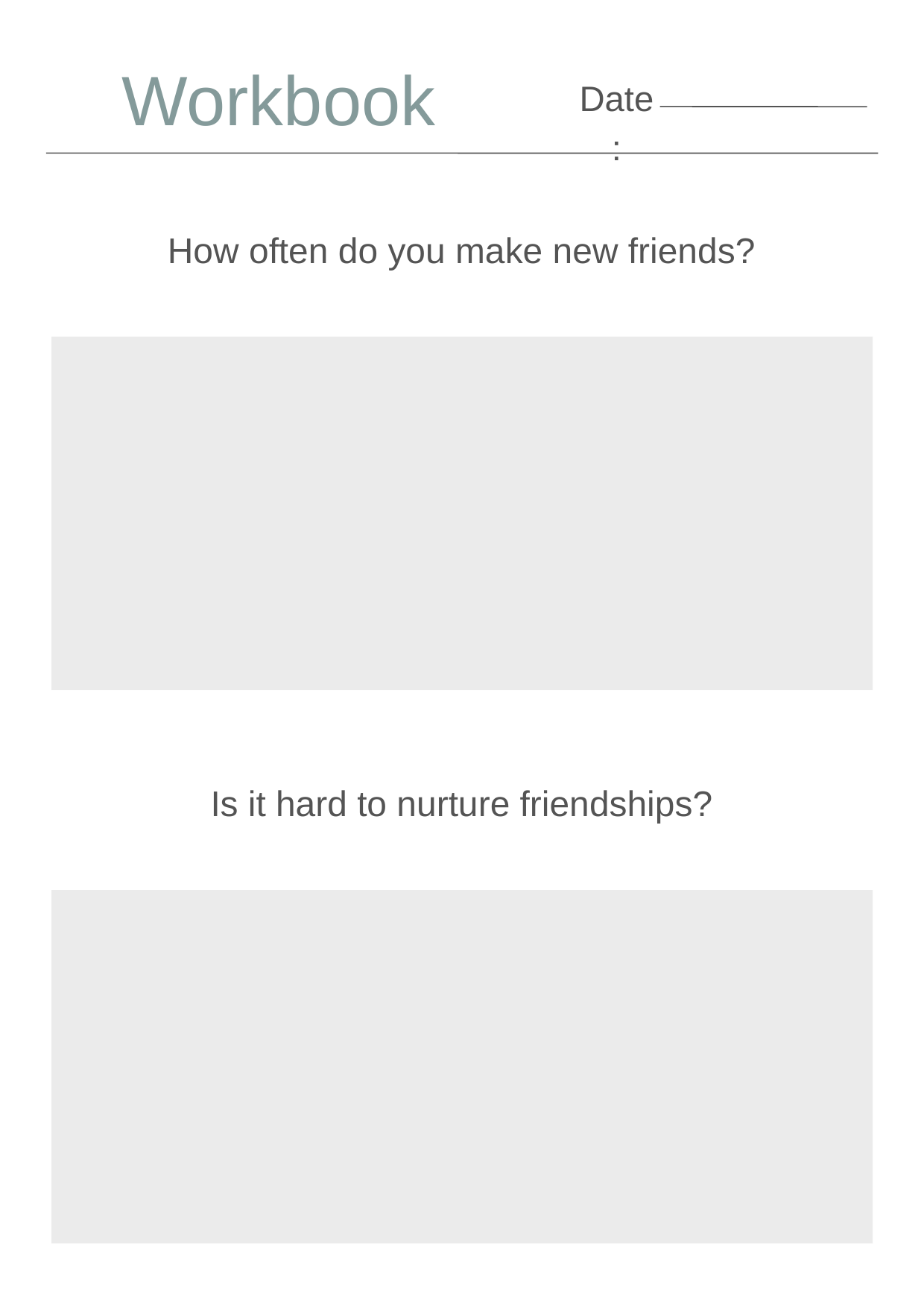

Workbook
Date:

How often do you make new friends?

Is it hard to nurture friendships?